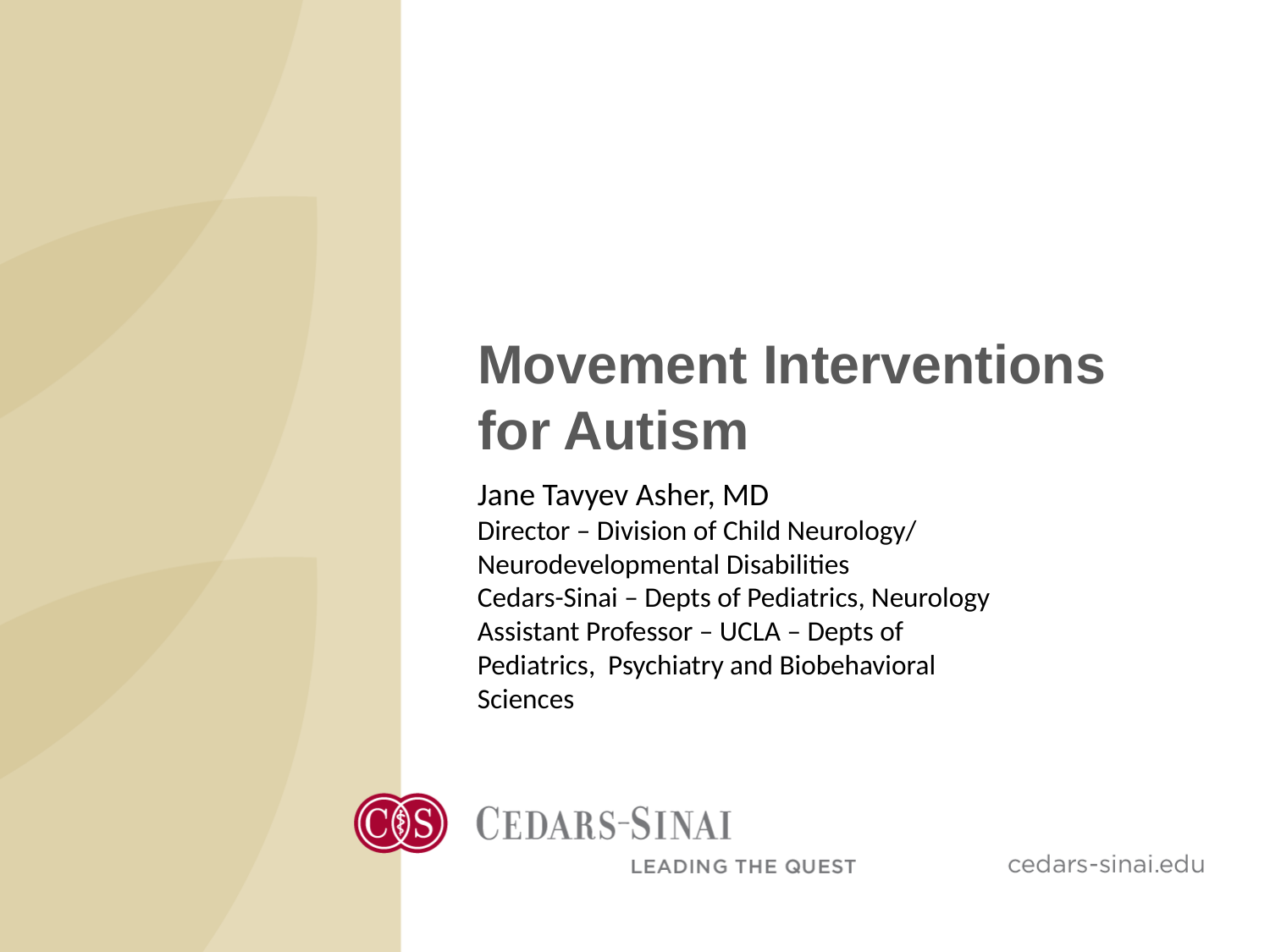

# Movement Interventions for Autism
Jane Tavyev Asher, MD
Director – Division of Child Neurology/ Neurodevelopmental Disabilities
Cedars-Sinai – Depts of Pediatrics, Neurology
Assistant Professor – UCLA – Depts of Pediatrics,  Psychiatry and Biobehavioral Sciences